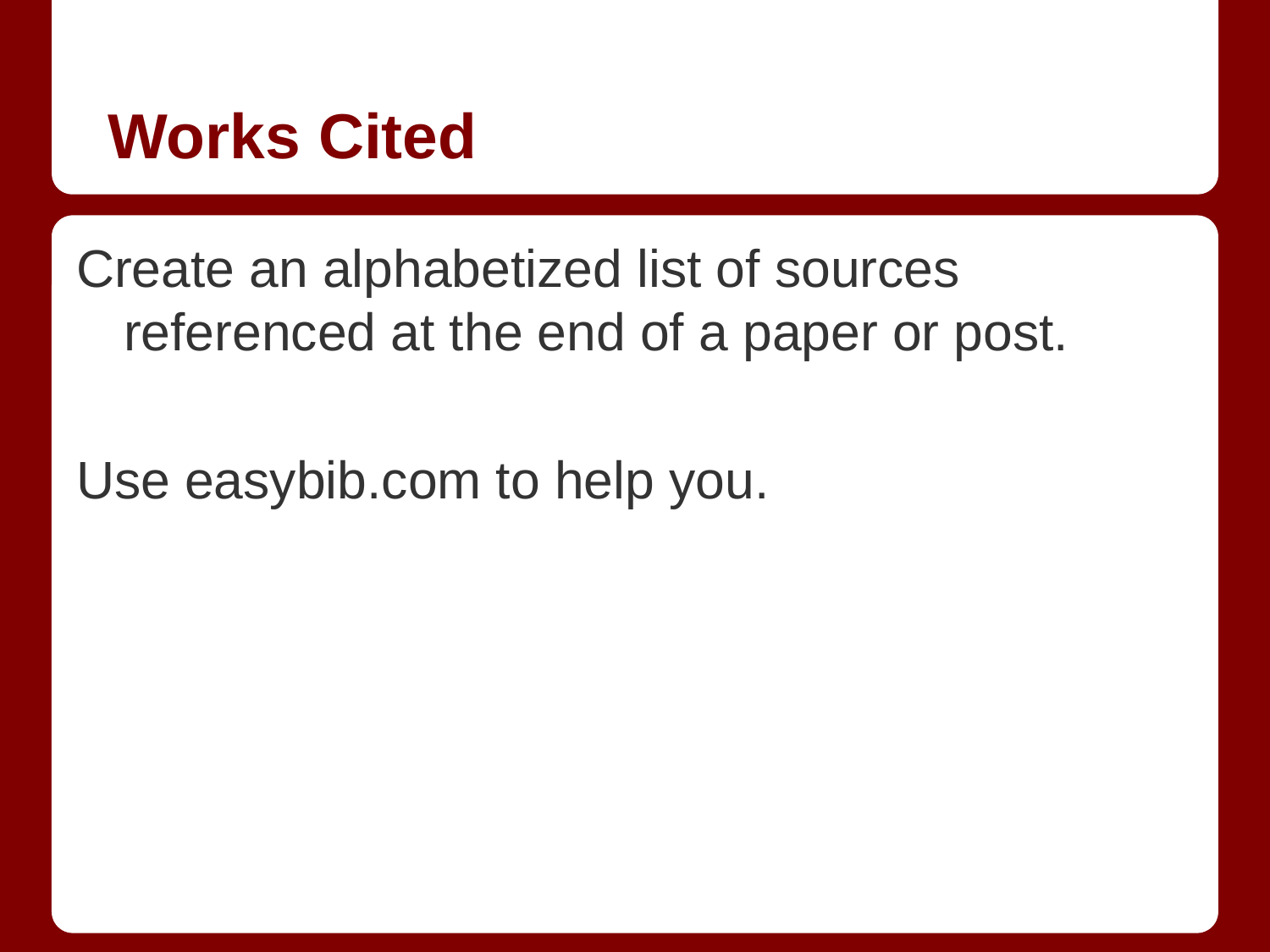

# Works Cited
Create an alphabetized list of sources referenced at the end of a paper or post.

Use easybib.com to help you.